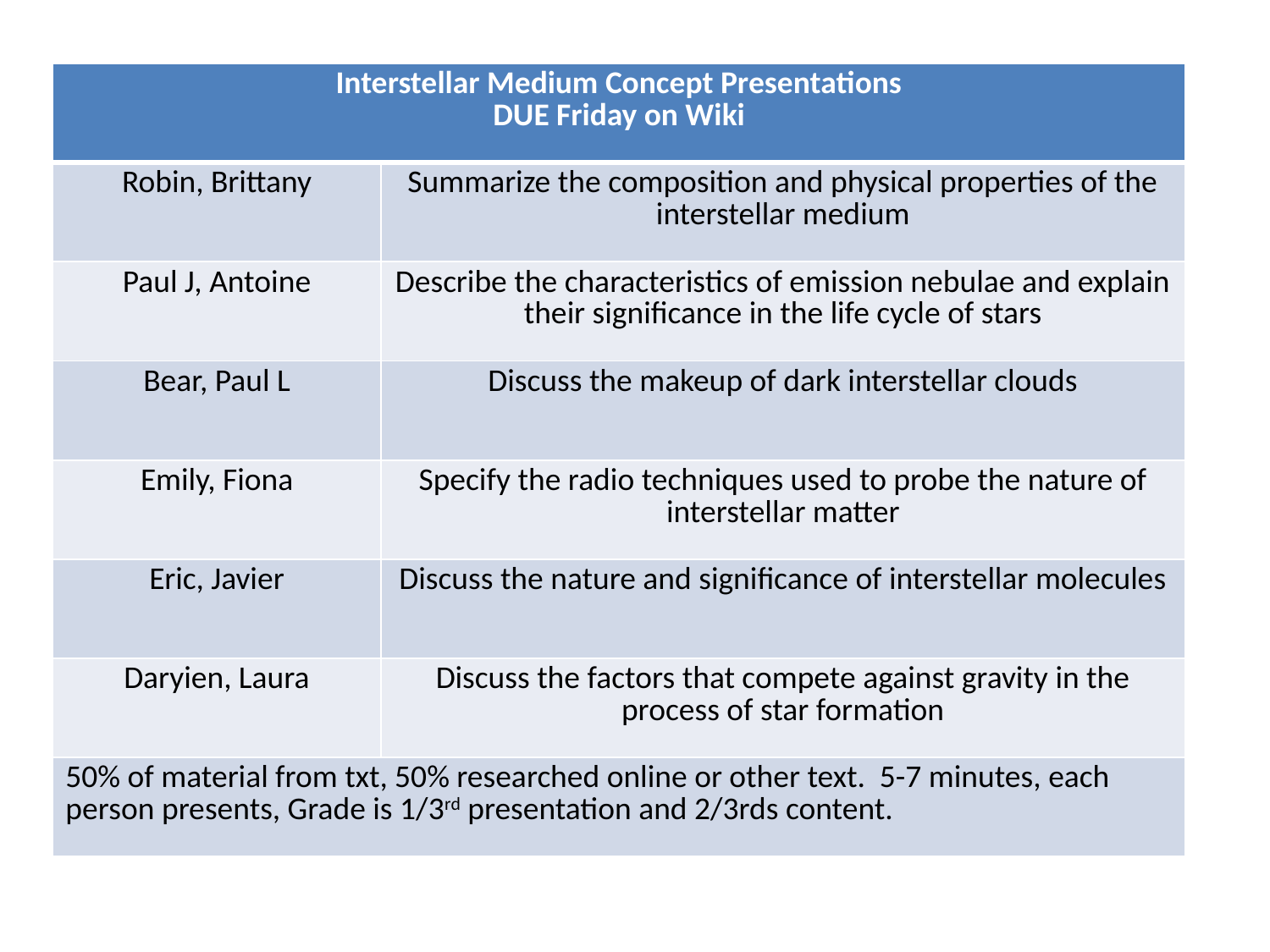

| Interstellar Medium Concept Presentations DUE Friday on Wiki |  |
| --- | --- |
| Robin, Brittany | Summarize the composition and physical properties of the interstellar medium |
| Paul J, Antoine | Describe the characteristics of emission nebulae and explain their significance in the life cycle of stars |
| Bear, Paul L | Discuss the makeup of dark interstellar clouds |
| Emily, Fiona | Specify the radio techniques used to probe the nature of interstellar matter |
| Eric, Javier | Discuss the nature and significance of interstellar molecules |
| Daryien, Laura | Discuss the factors that compete against gravity in the process of star formation |
| 50% of material from txt, 50% researched online or other text. 5-7 minutes, each person presents, Grade is 1/3rd presentation and 2/3rds content. |  |